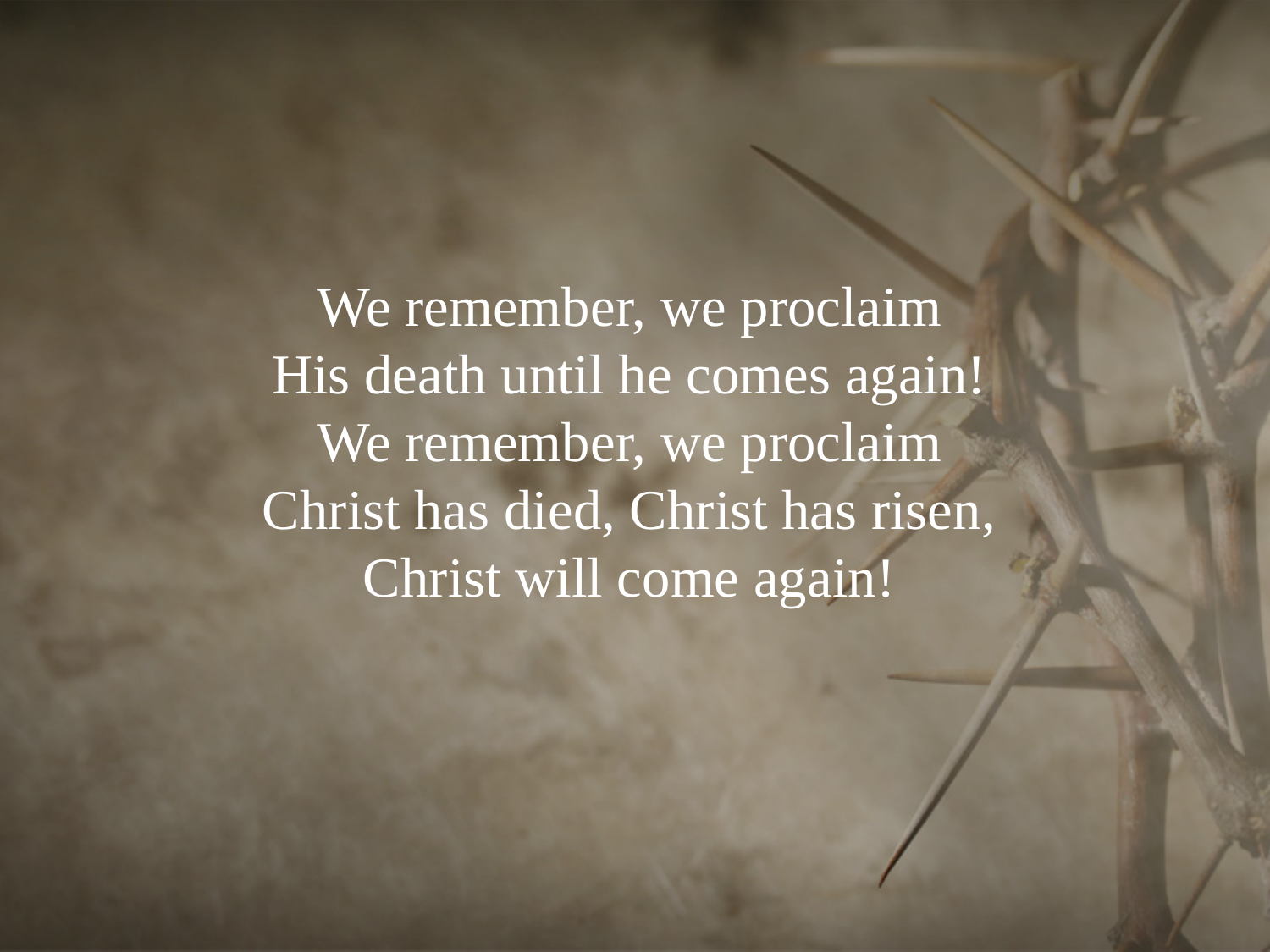

# We remember, we proclaim His death until he comes again! We remember, we proclaim Christ has died, Christ has risen, Christ will come again!